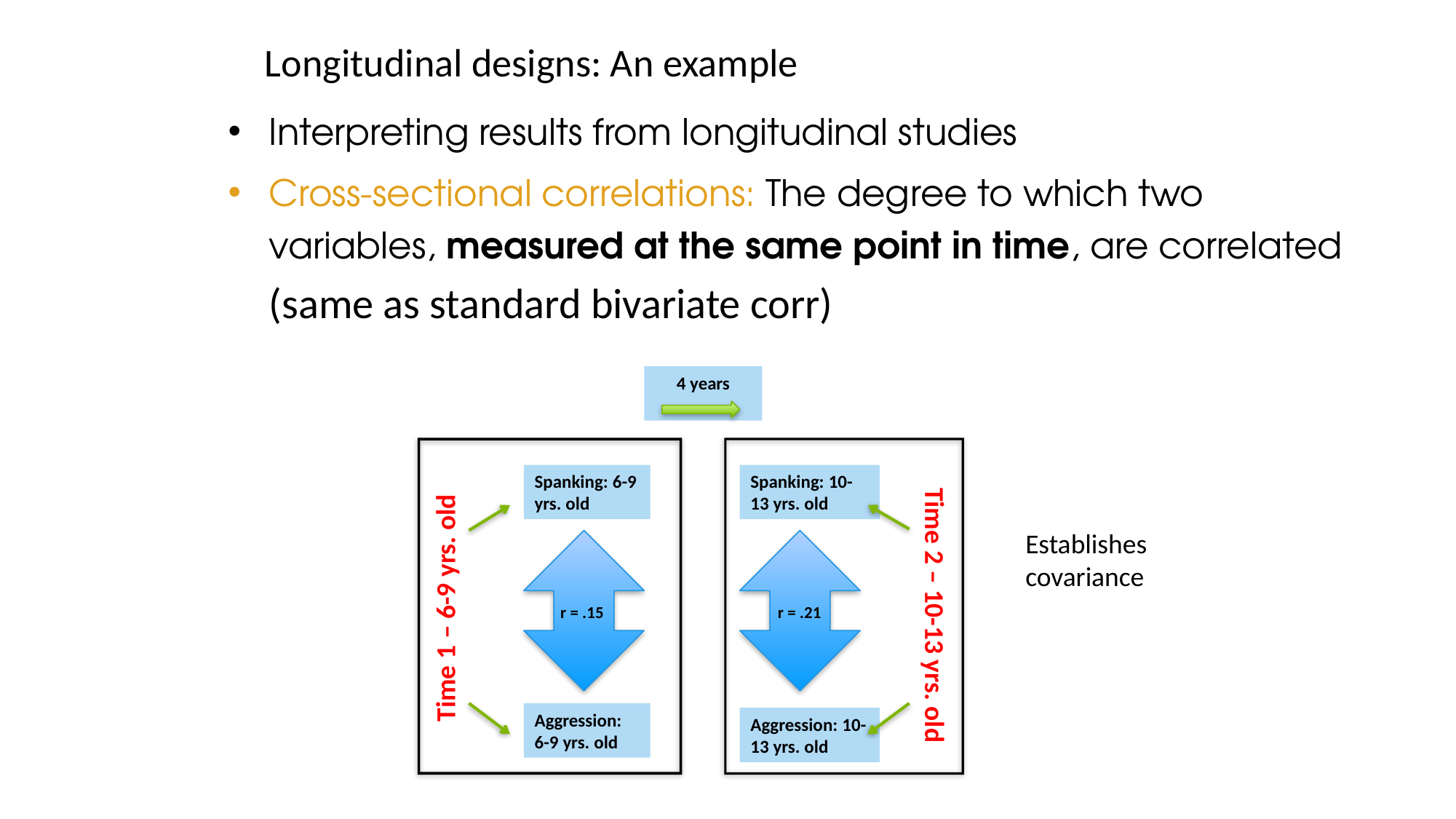

# Longitudinal designs: An example
Interpreting results from longitudinal studies
Cross-sectional correlations: The degree to which two variables, measured at the same point in time, are correlated (same as standard bivariate corr)

4 years

Spanking: 6-9 yrs. old
Spanking: 10-13 yrs. old
Establishes covariance

Time 1 – 6-9 yrs. old
Time 2 – 10-13 yrs. old
r = .15
r = .21
Aggression: 6-9 yrs. old
Aggression: 10-13 yrs. old